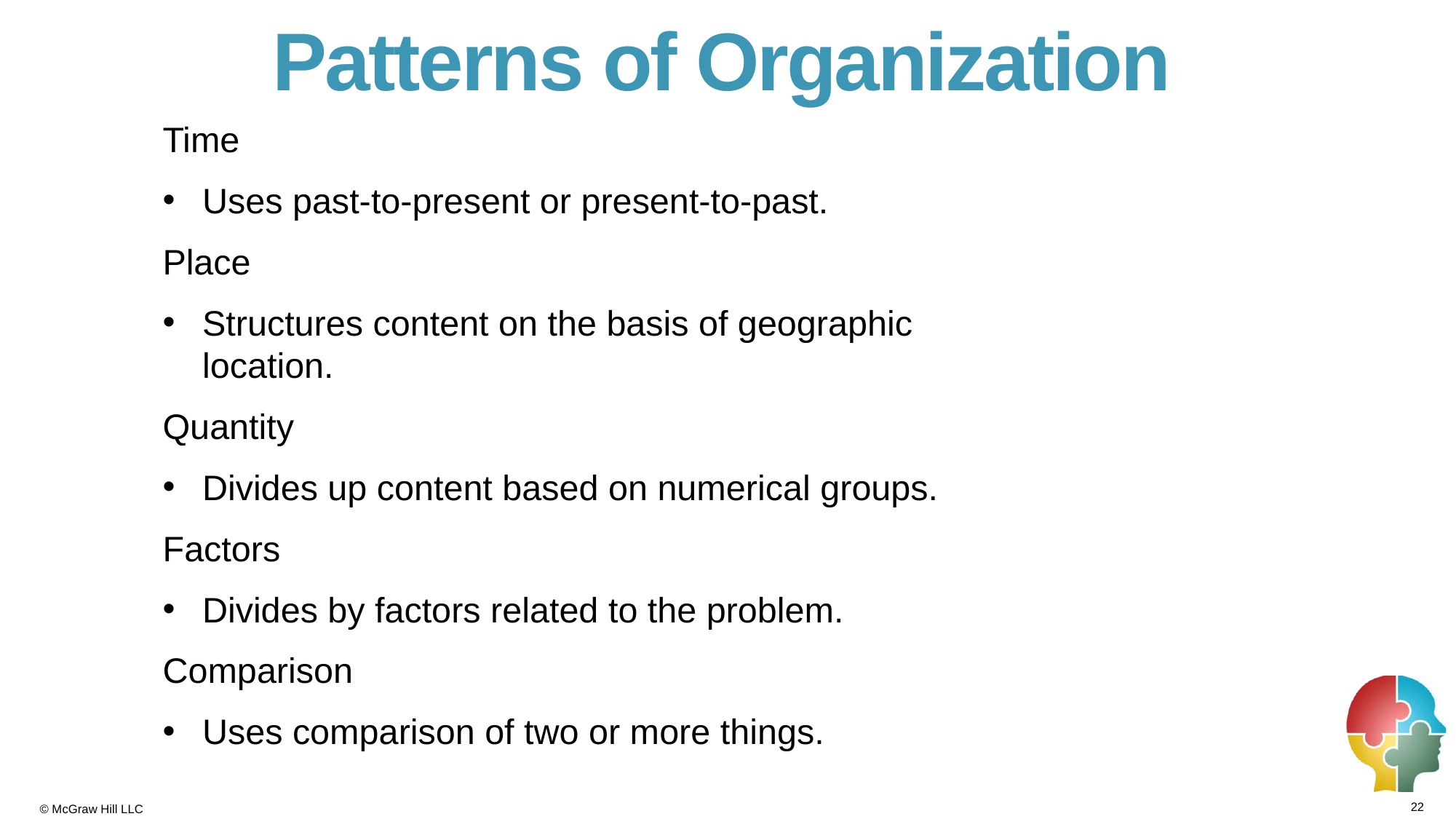

# Patterns of Organization
Time
Uses past-to-present or present-to-past.
Place
Structures content on the basis of geographic location.
Quantity
Divides up content based on numerical groups.
Factors
Divides by factors related to the problem.
Comparison
Uses comparison of two or more things.
22